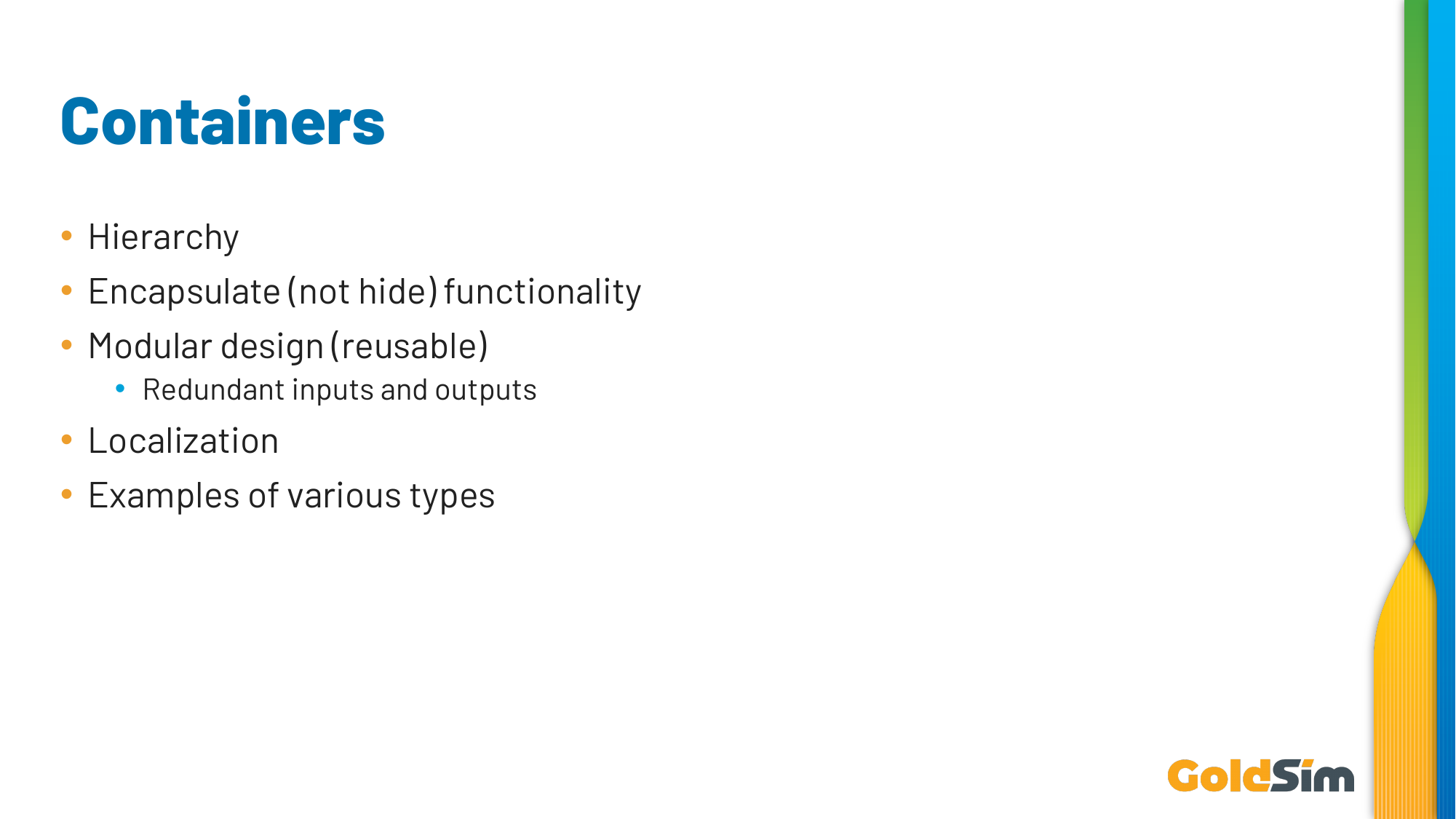

# Containers
Hierarchy
Encapsulate (not hide) functionality
Modular design (reusable)
Redundant inputs and outputs
Localization
Examples of various types